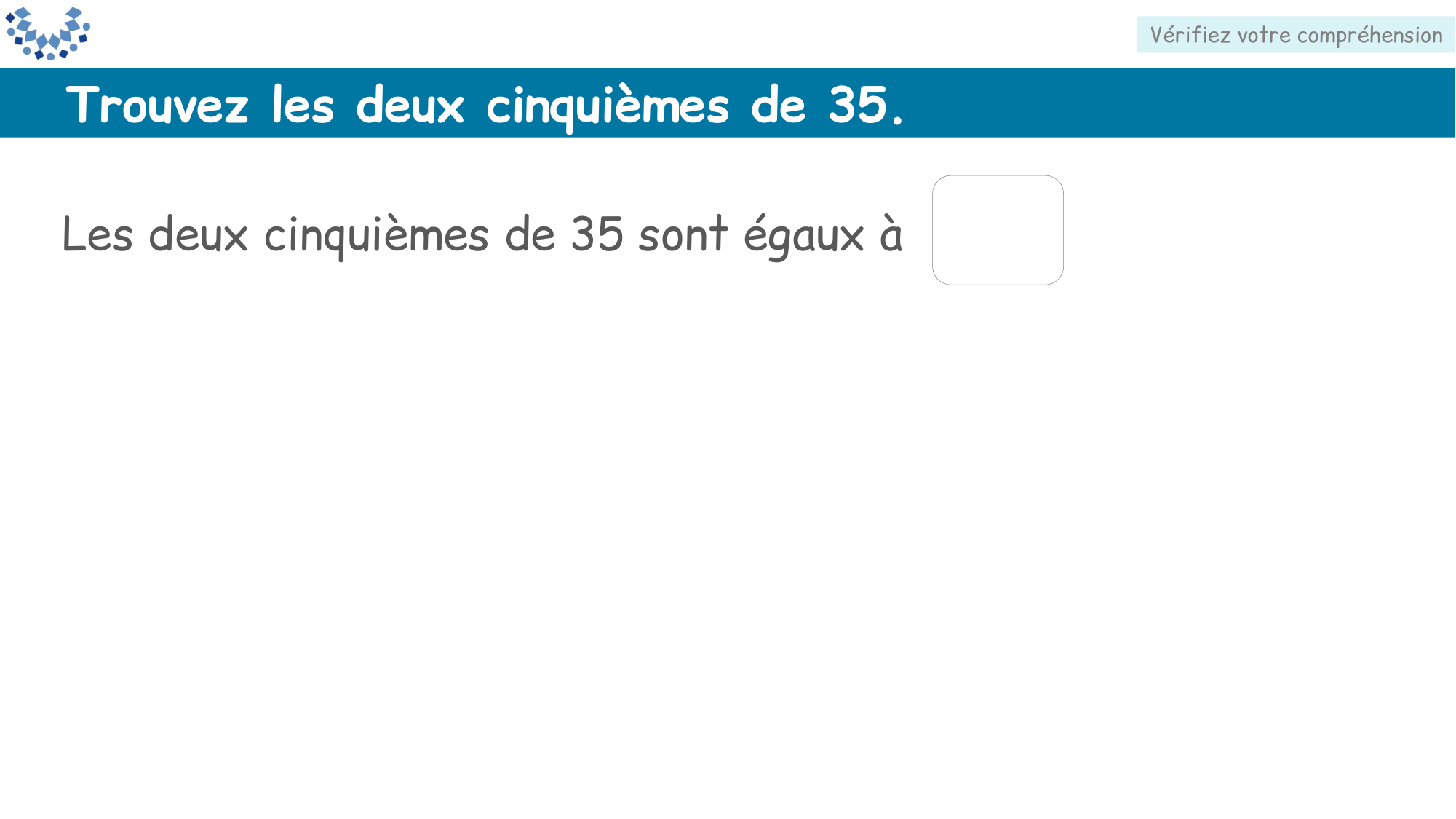

Vérifiez votre compréhension
Trouvez les deux cinquièmes de 35.
14
Les deux cinquièmes de 35 sont égaux à